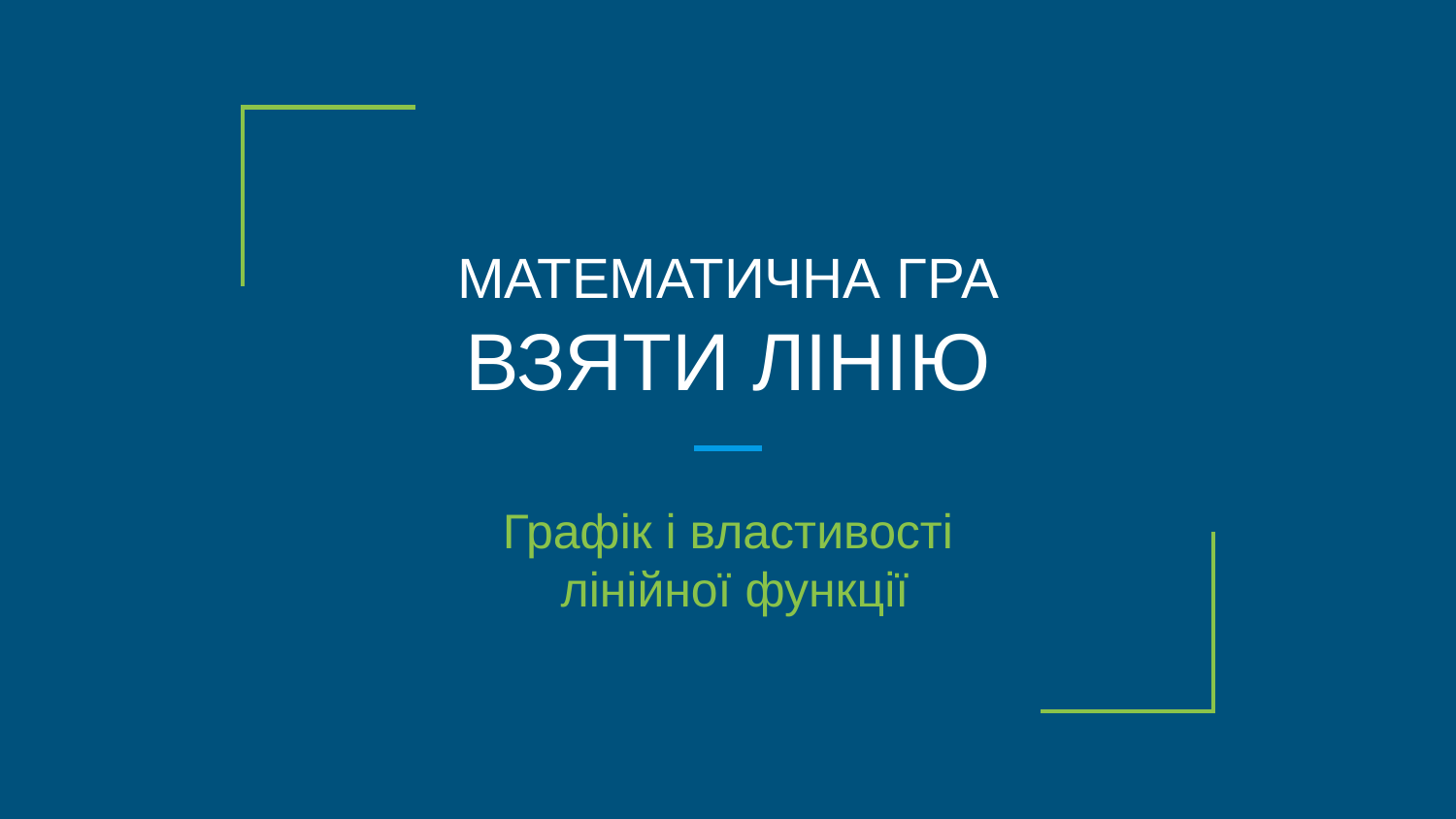

# МАТЕМАТИЧНА ГРА ВЗЯТИ ЛІНІЮ
Графік і властивості
 лінійної функції